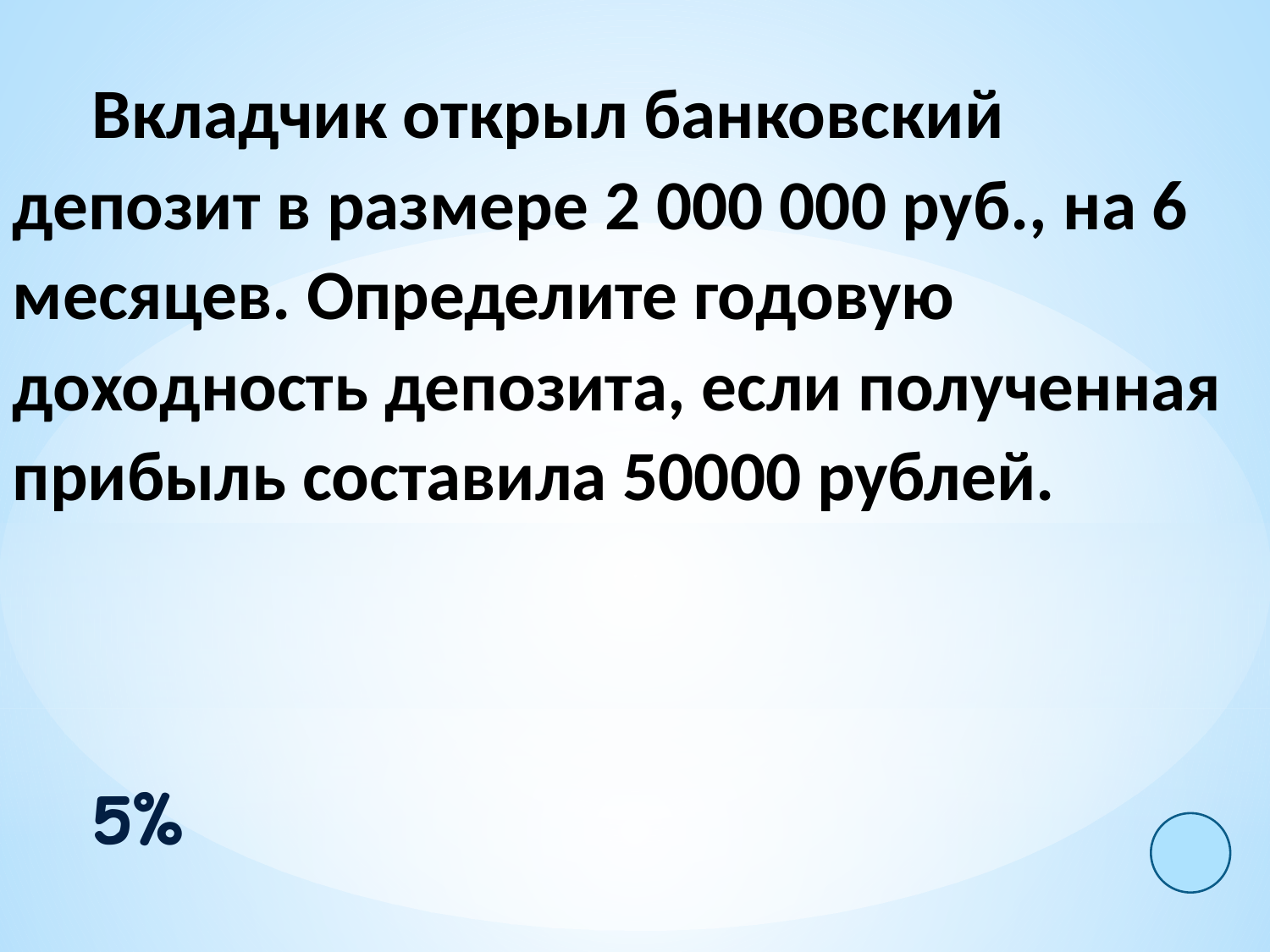

Вкладчик открыл банковский депозит в размере 2 000 000 руб., на 6 месяцев. Определите годовую доходность депозита, если полученная прибыль составила 50000 рублей.
5%